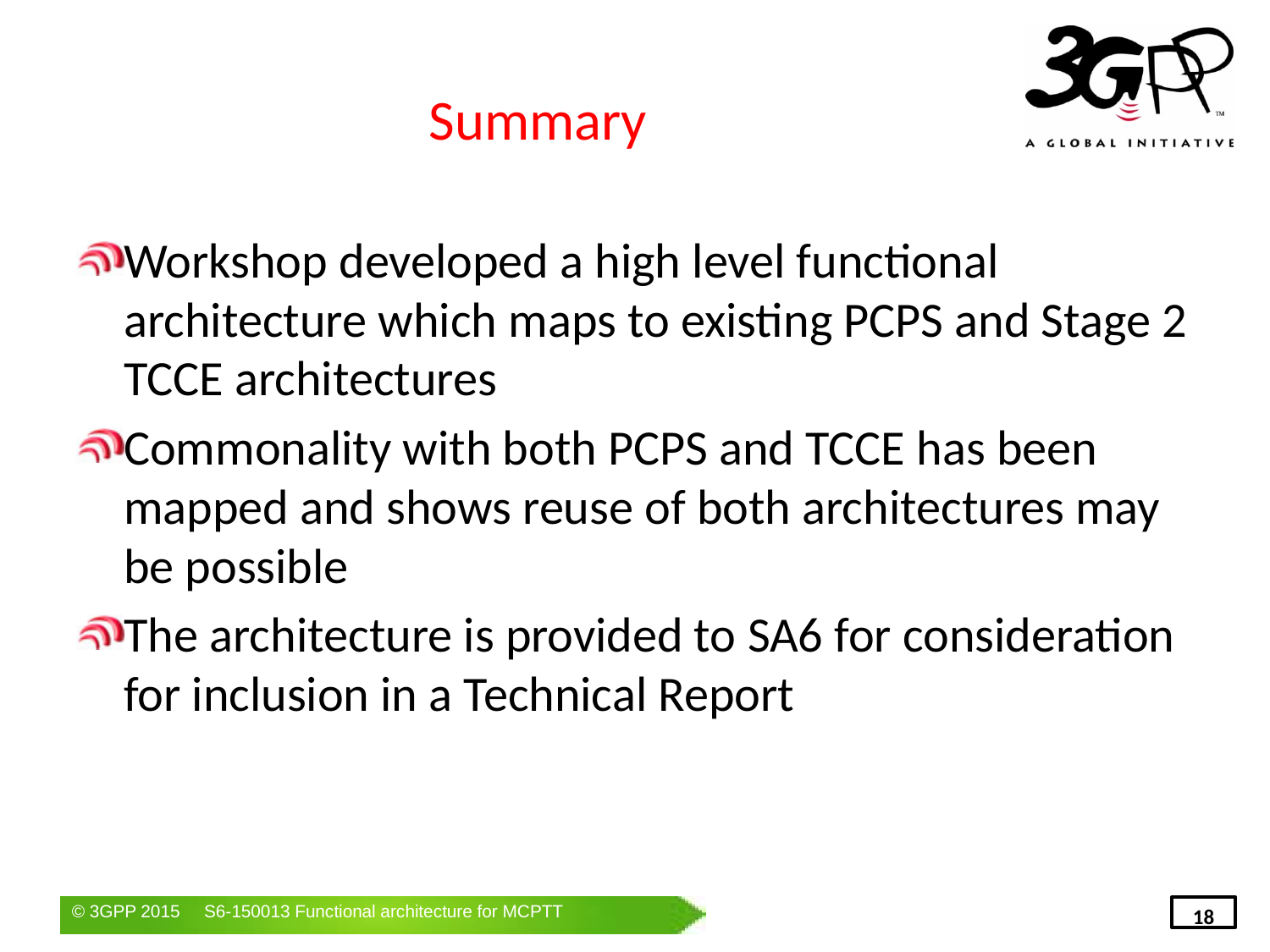

# Summary
Workshop developed a high level functional architecture which maps to existing PCPS and Stage 2 TCCE architectures
Commonality with both PCPS and TCCE has been mapped and shows reuse of both architectures may be possible
The architecture is provided to SA6 for consideration for inclusion in a Technical Report